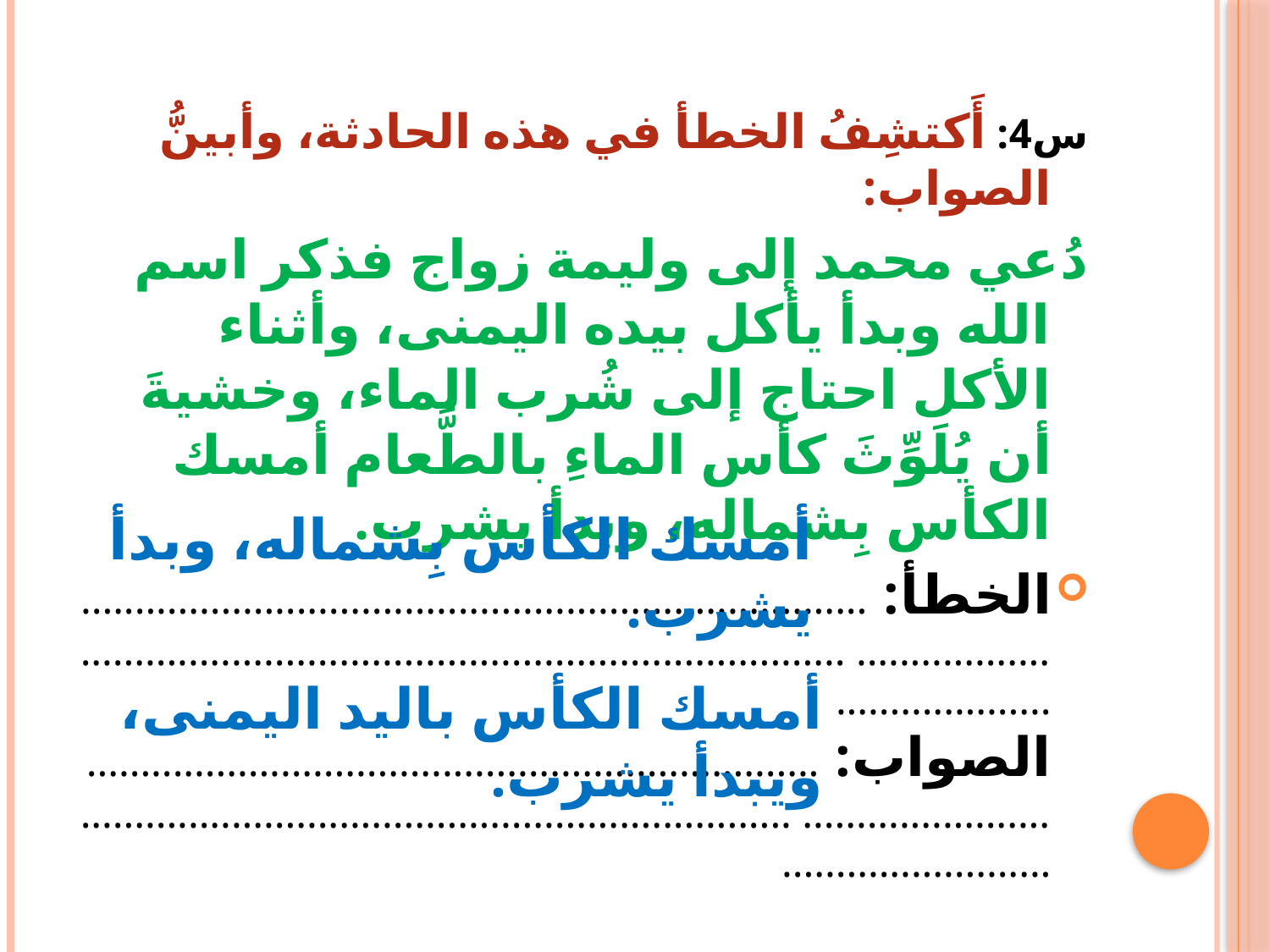

س4: أَكتشِفُ الخطأ في هذه الحادثة، وأبينُّ الصواب:
دُعي محمد إلى وليمة زواج فذكر اسم الله وبدأ يأكل بيده اليمنى، وأثناء الأكل احتاج إلى شُرب الماء، وخشيةَ أن يُلَوِّثَ كأس الماءِ بالطَّعام أمسك الكأس بِشماله، وبدأ يشرب.
الخطأ: ........................................................................................... ........................................................................................... الصواب: ........................................................................................... ...........................................................................................

أمسك الكأس بِشماله، وبدأ يشرب.
أمسك الكأس باليد اليمنى، ويبدأ يشرب.